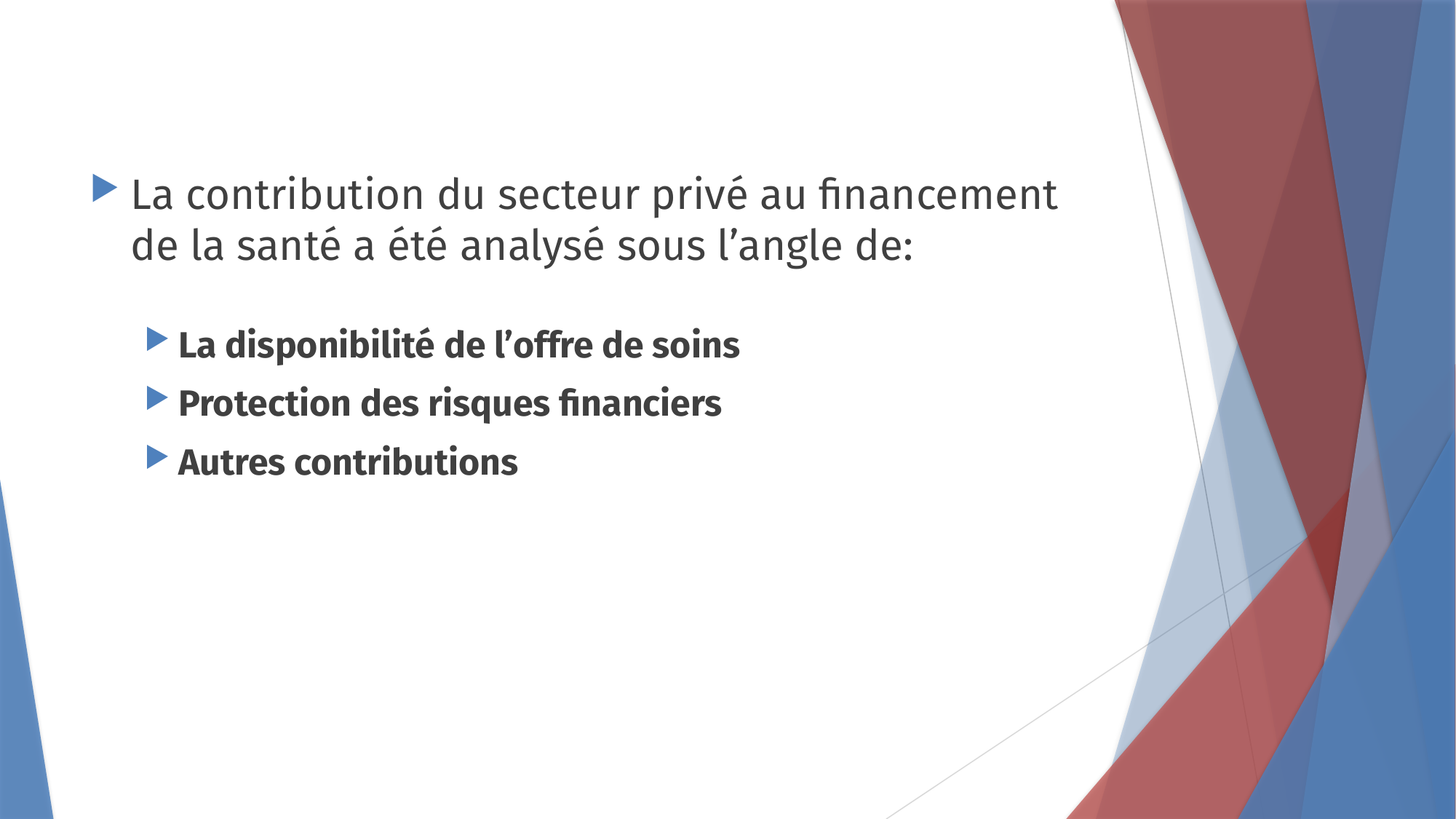

La contribution du secteur privé au financement de la santé a été analysé sous l’angle de:

La disponibilité de l’offre de soins
Protection des risques financiers
Autres contributions